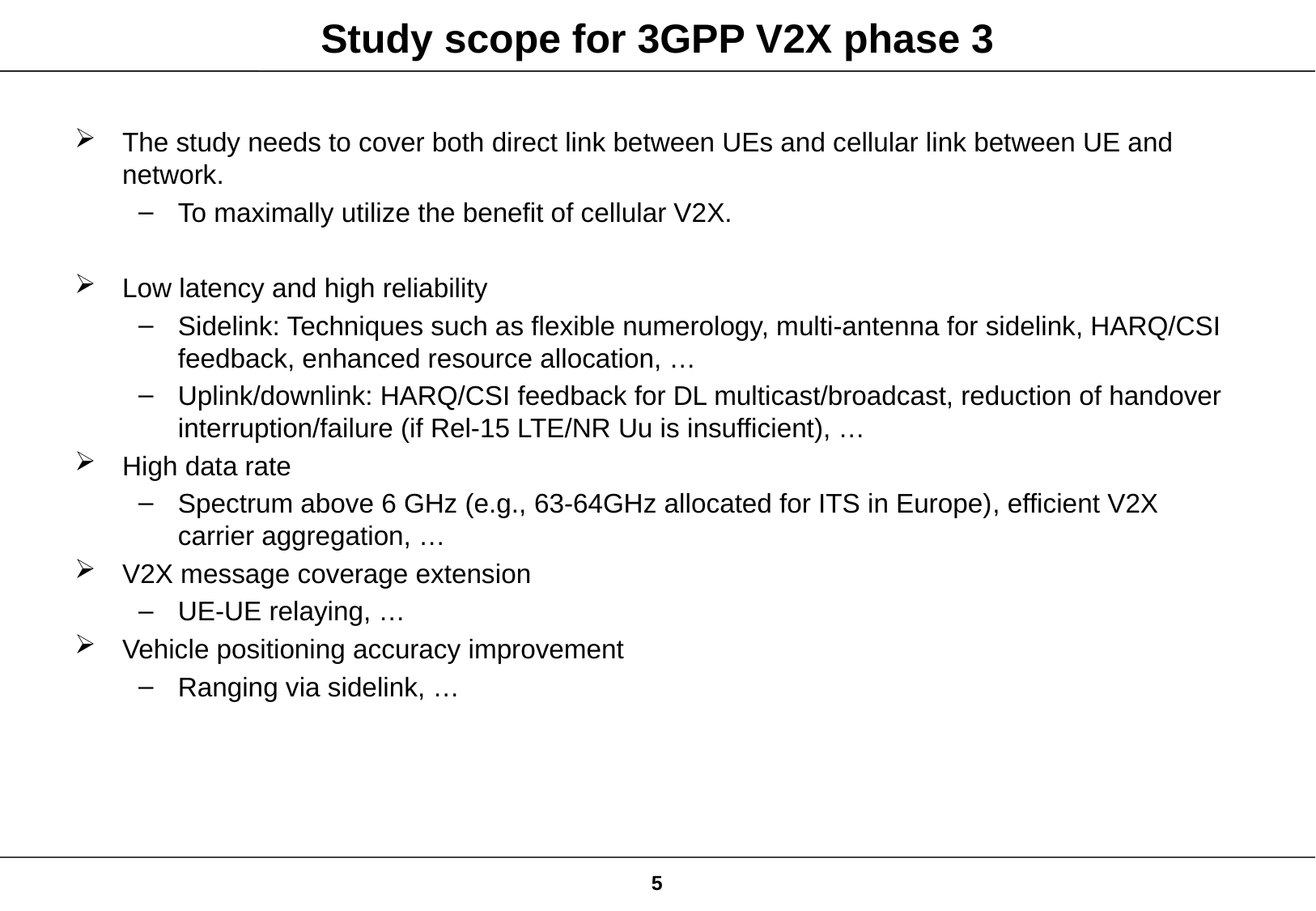

# Study scope for 3GPP V2X phase 3
The study needs to cover both direct link between UEs and cellular link between UE and network.
To maximally utilize the benefit of cellular V2X.

Low latency and high reliability
Sidelink: Techniques such as flexible numerology, multi-antenna for sidelink, HARQ/CSI feedback, enhanced resource allocation, …
Uplink/downlink: HARQ/CSI feedback for DL multicast/broadcast, reduction of handover interruption/failure (if Rel-15 LTE/NR Uu is insufficient), …
High data rate
Spectrum above 6 GHz (e.g., 63-64GHz allocated for ITS in Europe), efficient V2X carrier aggregation, …
V2X message coverage extension
UE-UE relaying, …
Vehicle positioning accuracy improvement
Ranging via sidelink, …

5